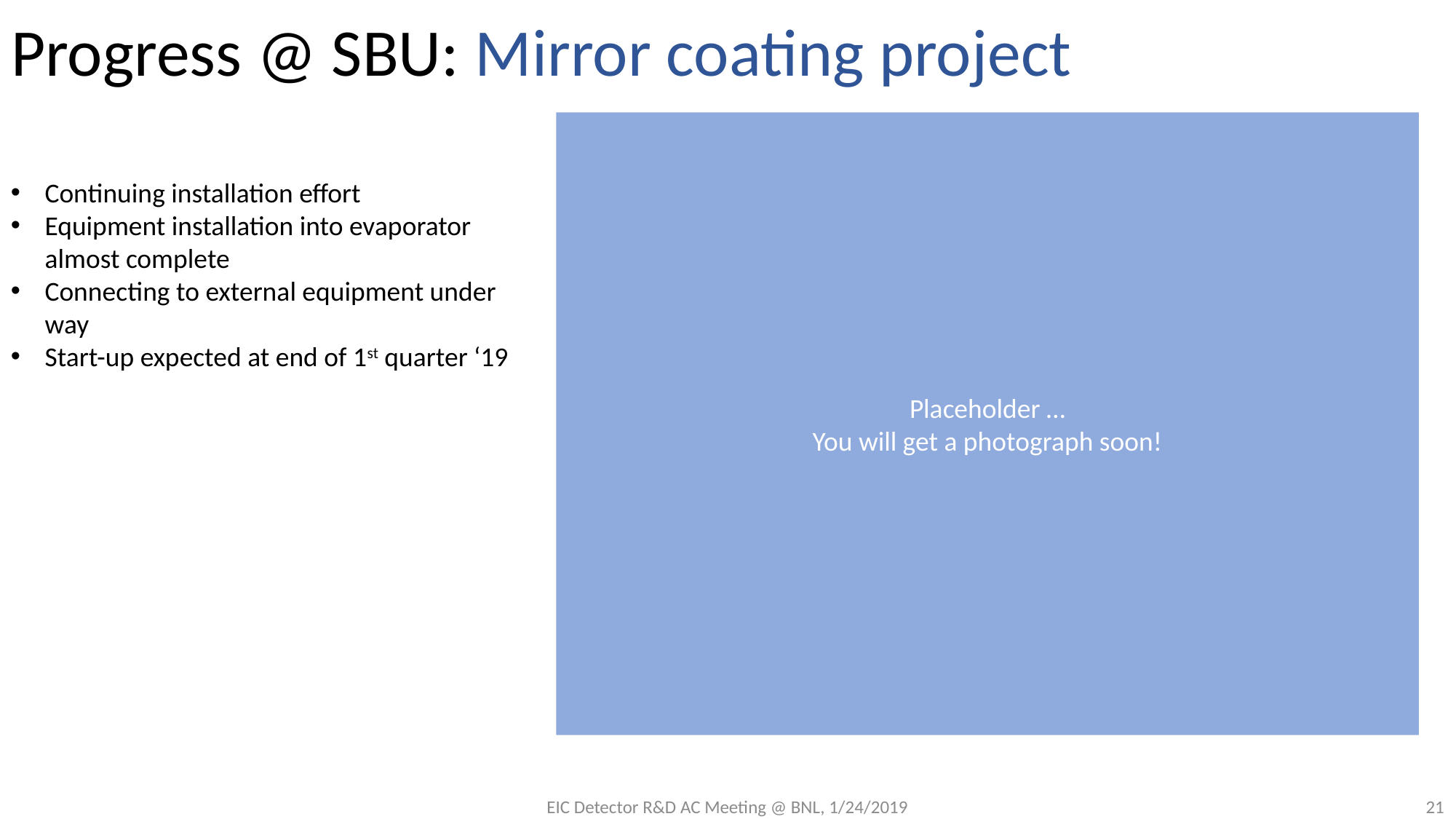

Progress @ SBU: Mirror coating project
Placeholder …
You will get a photograph soon!
Continuing installation effort
Equipment installation into evaporator almost complete
Connecting to external equipment under way
Start-up expected at end of 1st quarter ‘19
EIC Detector R&D AC Meeting @ BNL, 1/24/2019
21